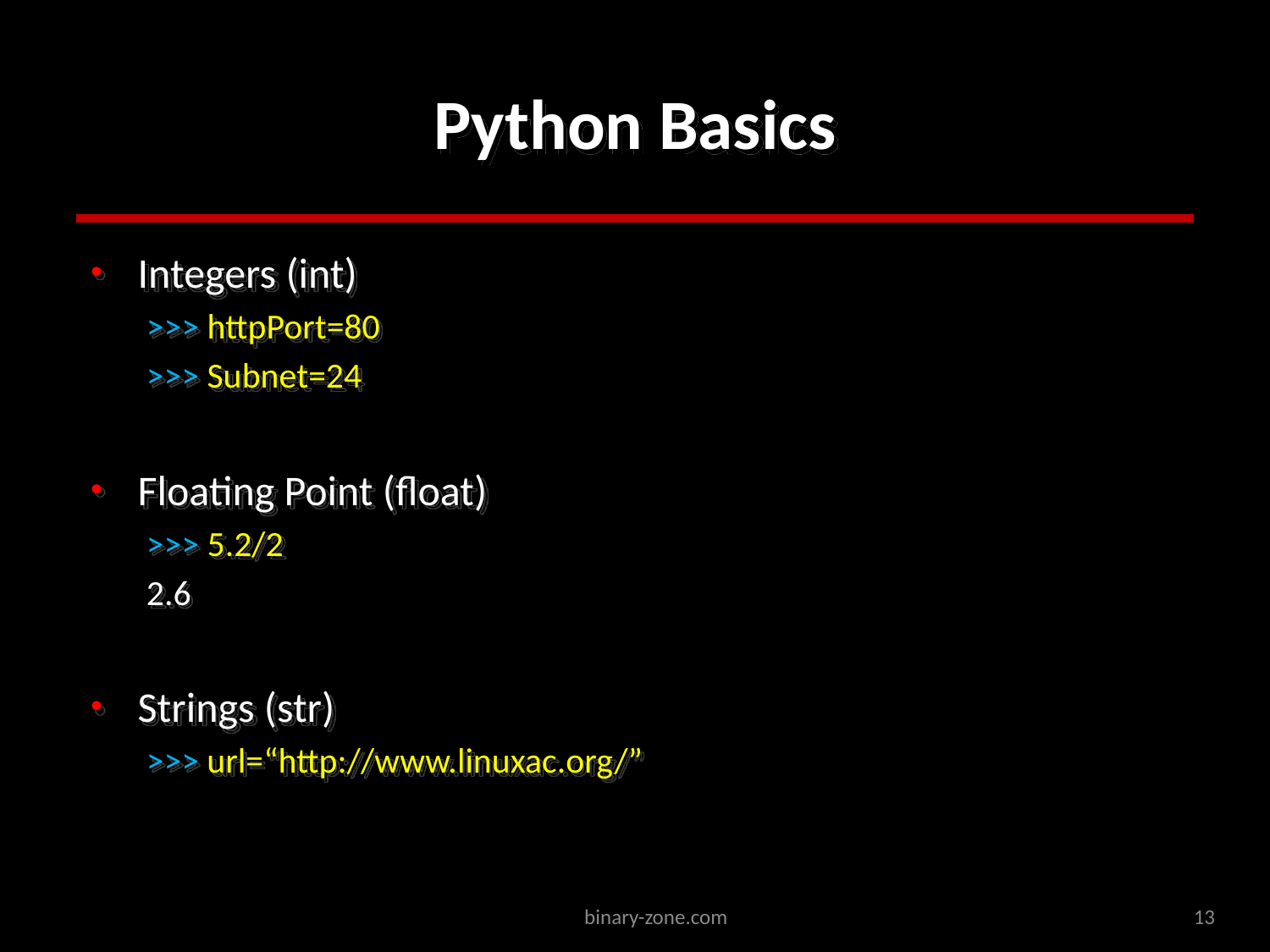

# Python Basics
Integers (int)
>>> httpPort=80
>>> Subnet=24

Floating Point (float)
>>> 5.2/2
2.6

Strings (str)
>>> url=“http://www.linuxac.org/”